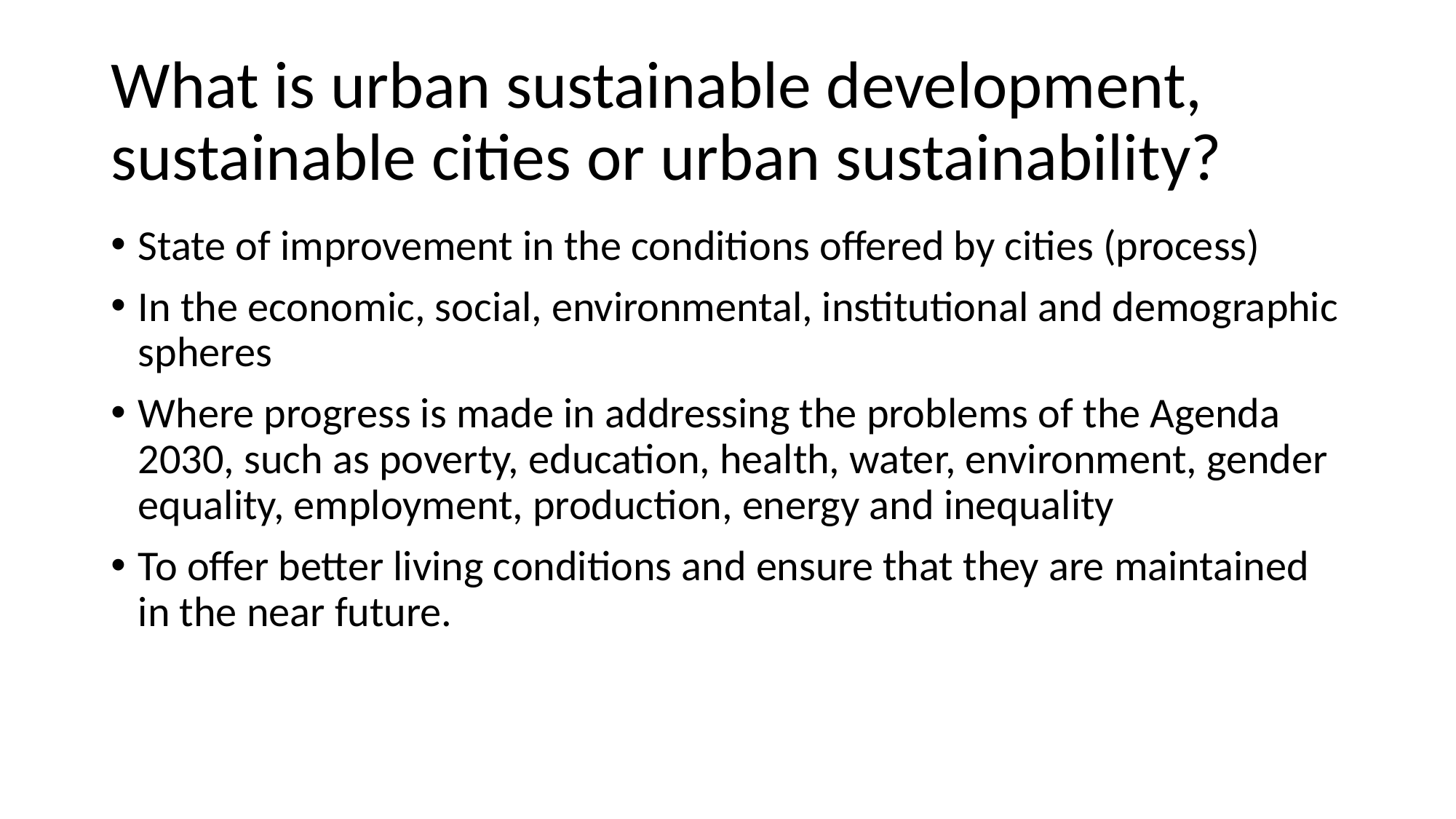

# What is urban sustainable development, sustainable cities or urban sustainability?
State of improvement in the conditions offered by cities (process)
In the economic, social, environmental, institutional and demographic spheres
Where progress is made in addressing the problems of the Agenda 2030, such as poverty, education, health, water, environment, gender equality, employment, production, energy and inequality
To offer better living conditions and ensure that they are maintained in the near future.